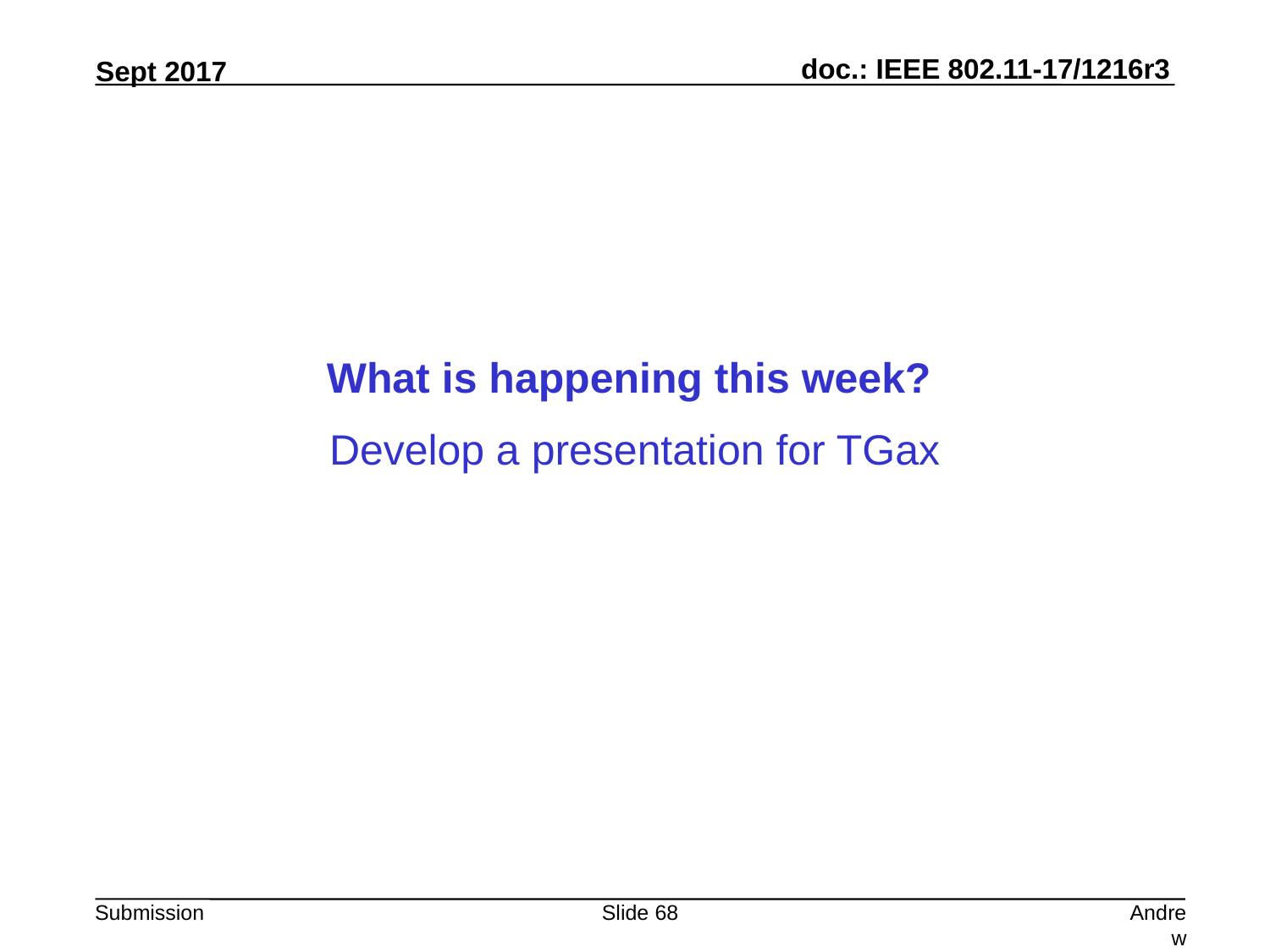

What is happening this week?
Develop a presentation for TGax
Slide 68
Andrew Myles, Cisco